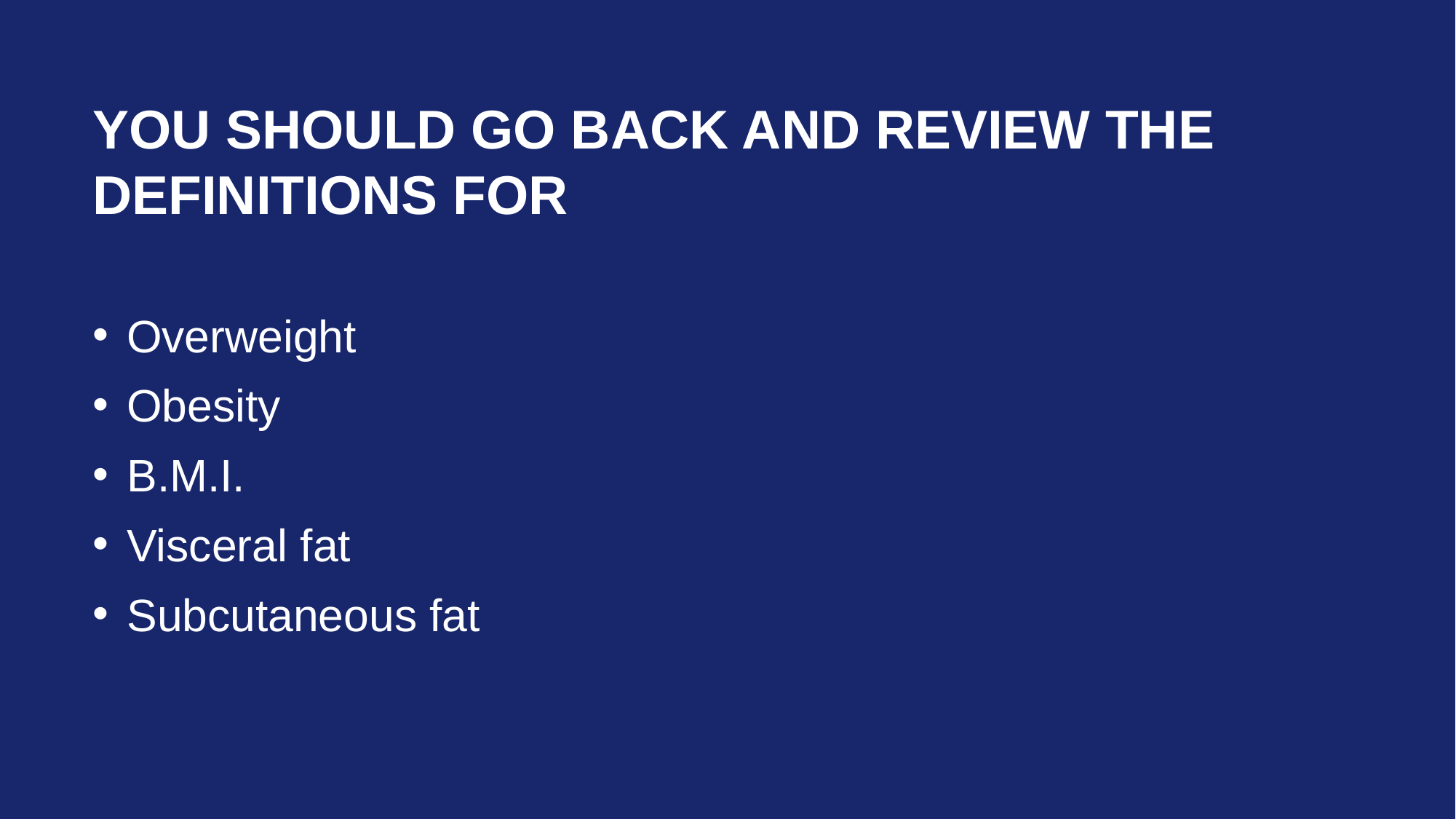

# You should go back and Review the definitions for
Overweight
Obesity
B.M.I.
Visceral fat
Subcutaneous fat